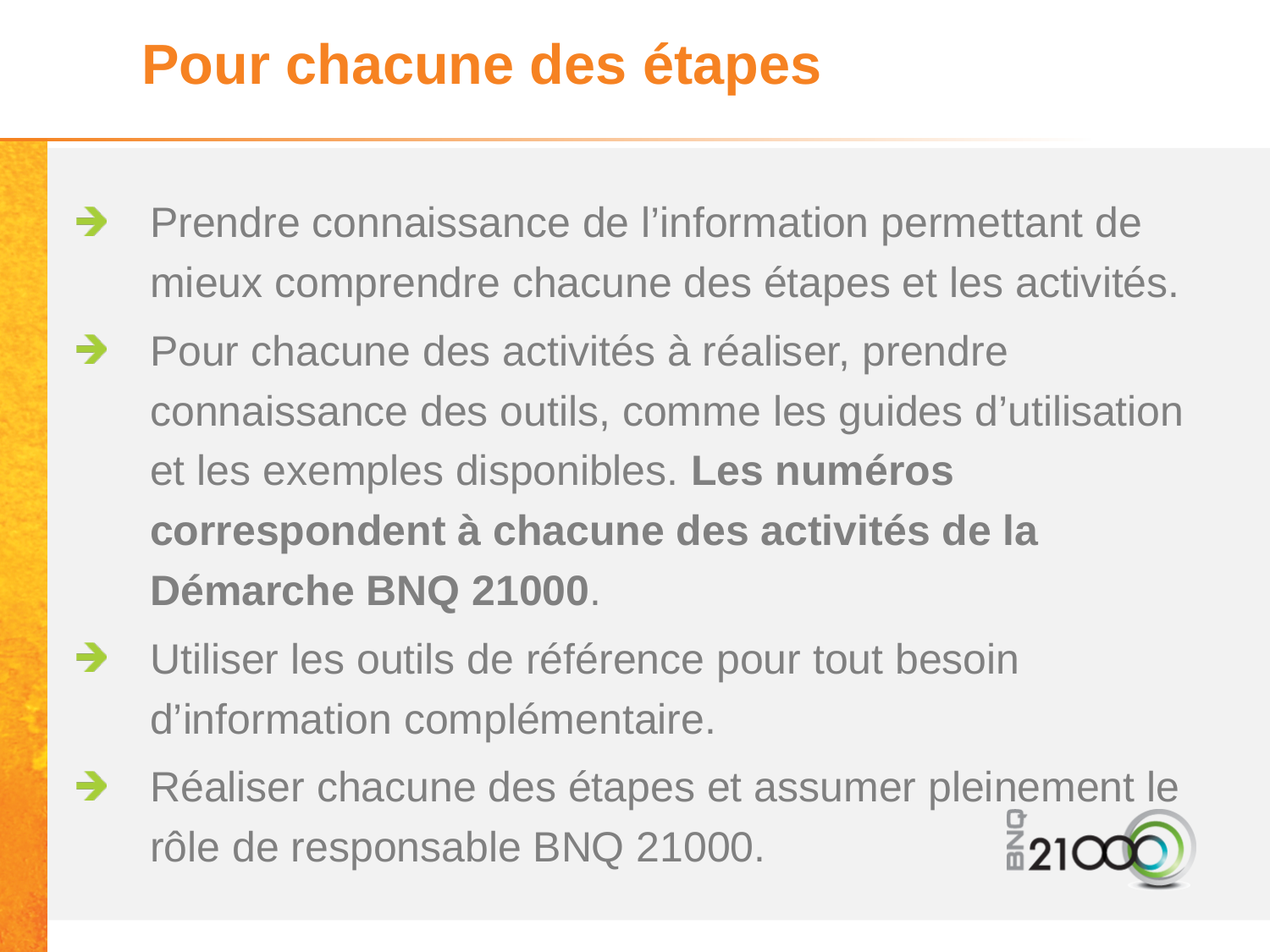

# Pour chacune des étapes
Prendre connaissance de l’information permettant de mieux comprendre chacune des étapes et les activités.
Pour chacune des activités à réaliser, prendre connaissance des outils, comme les guides d’utilisation et les exemples disponibles. Les numéros correspondent à chacune des activités de la Démarche BNQ 21000.
Utiliser les outils de référence pour tout besoin d’information complémentaire.
Réaliser chacune des étapes et assumer pleinement le rôle de responsable BNQ 21000.